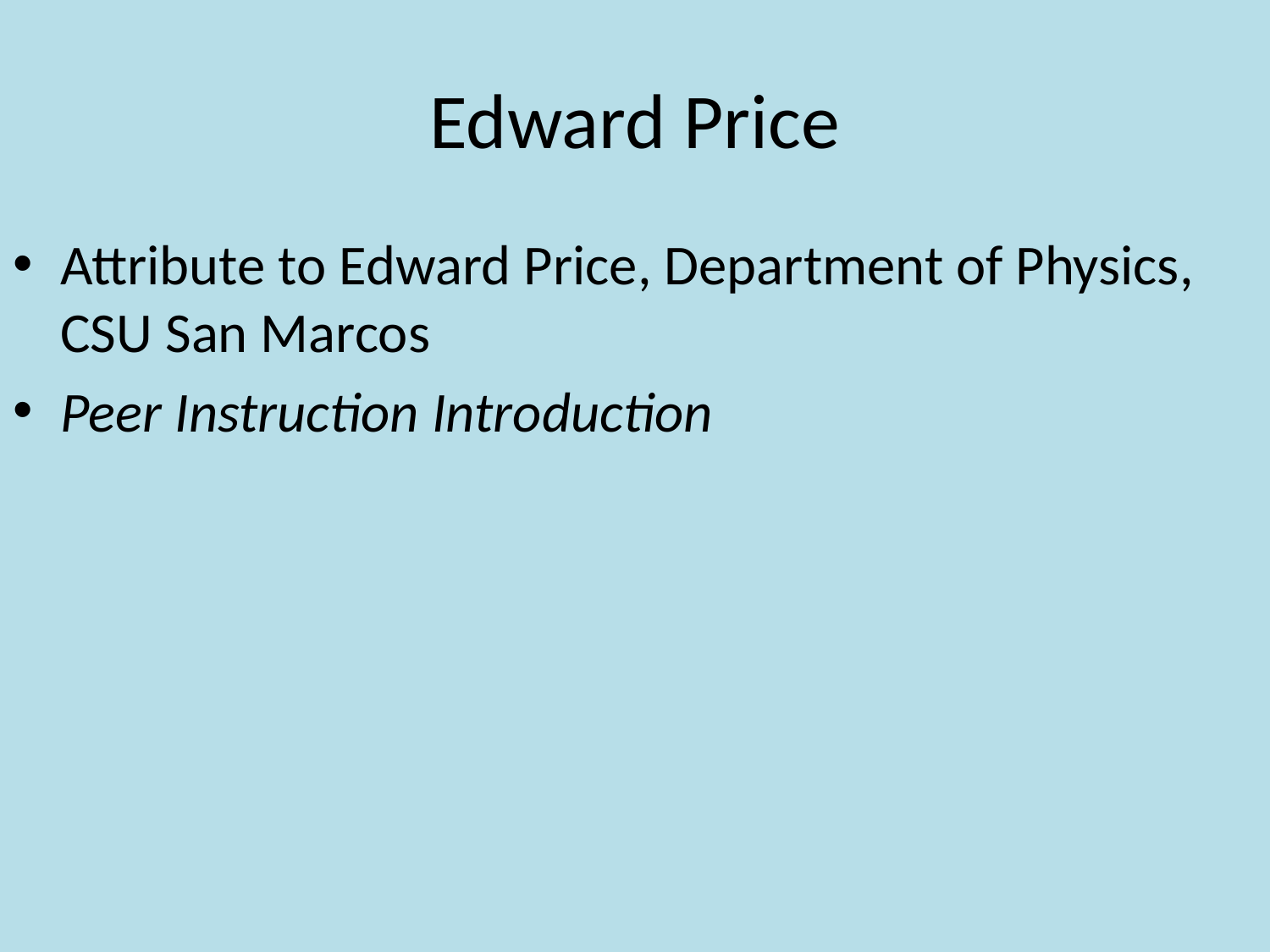

# Edward Price
Attribute to Edward Price, Department of Physics, CSU San Marcos
Peer Instruction Introduction